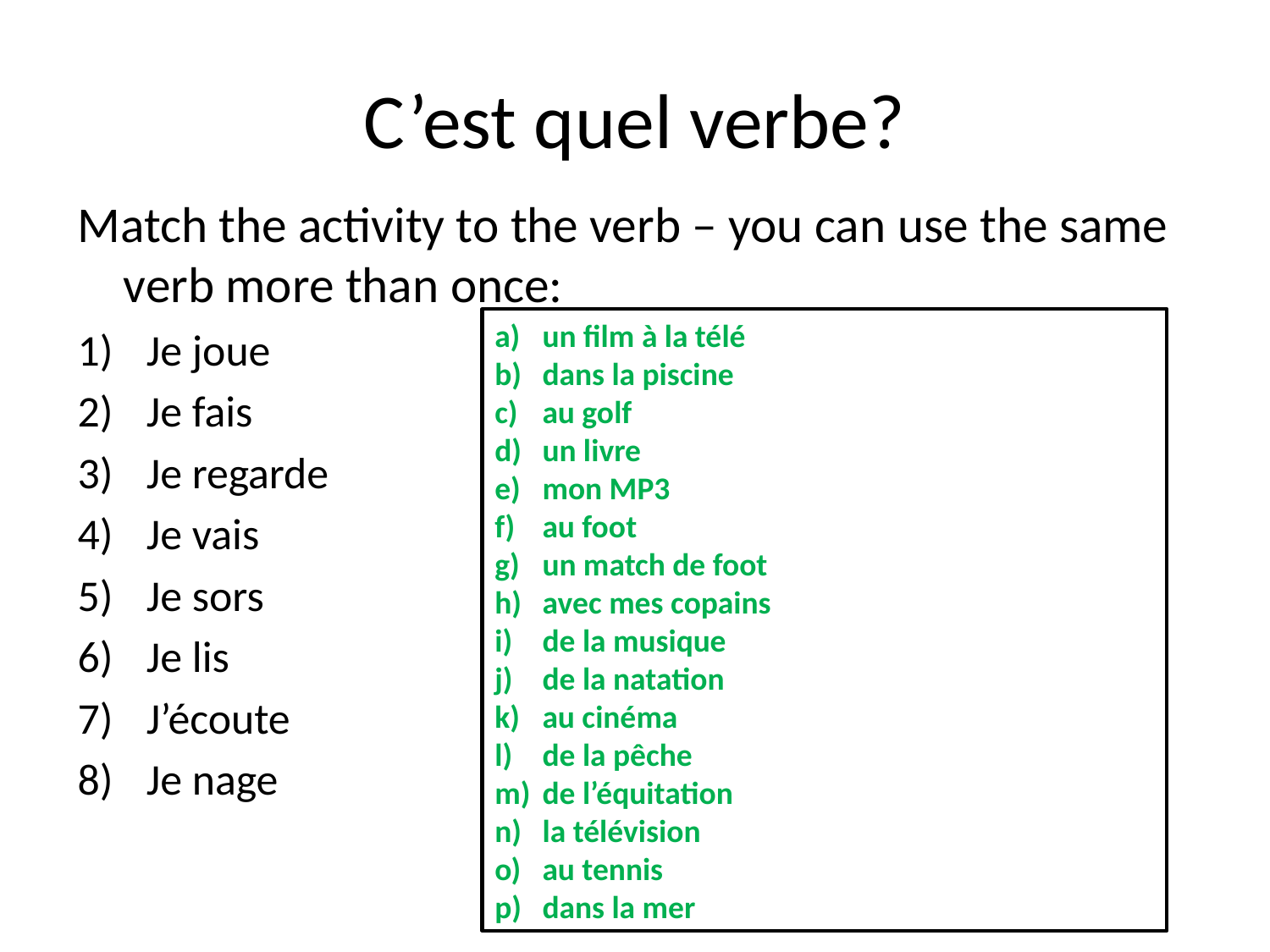

# C’est quel verbe?
Match the activity to the verb – you can use the same verb more than once:
Je joue
Je fais
Je regarde
Je vais
Je sors
Je lis
J’écoute
Je nage
un film à la télé
dans la piscine
au golf
un livre
mon MP3
au foot
un match de foot
avec mes copains
de la musique
de la natation
au cinéma
de la pêche
de l’équitation
la télévision
au tennis
dans la mer